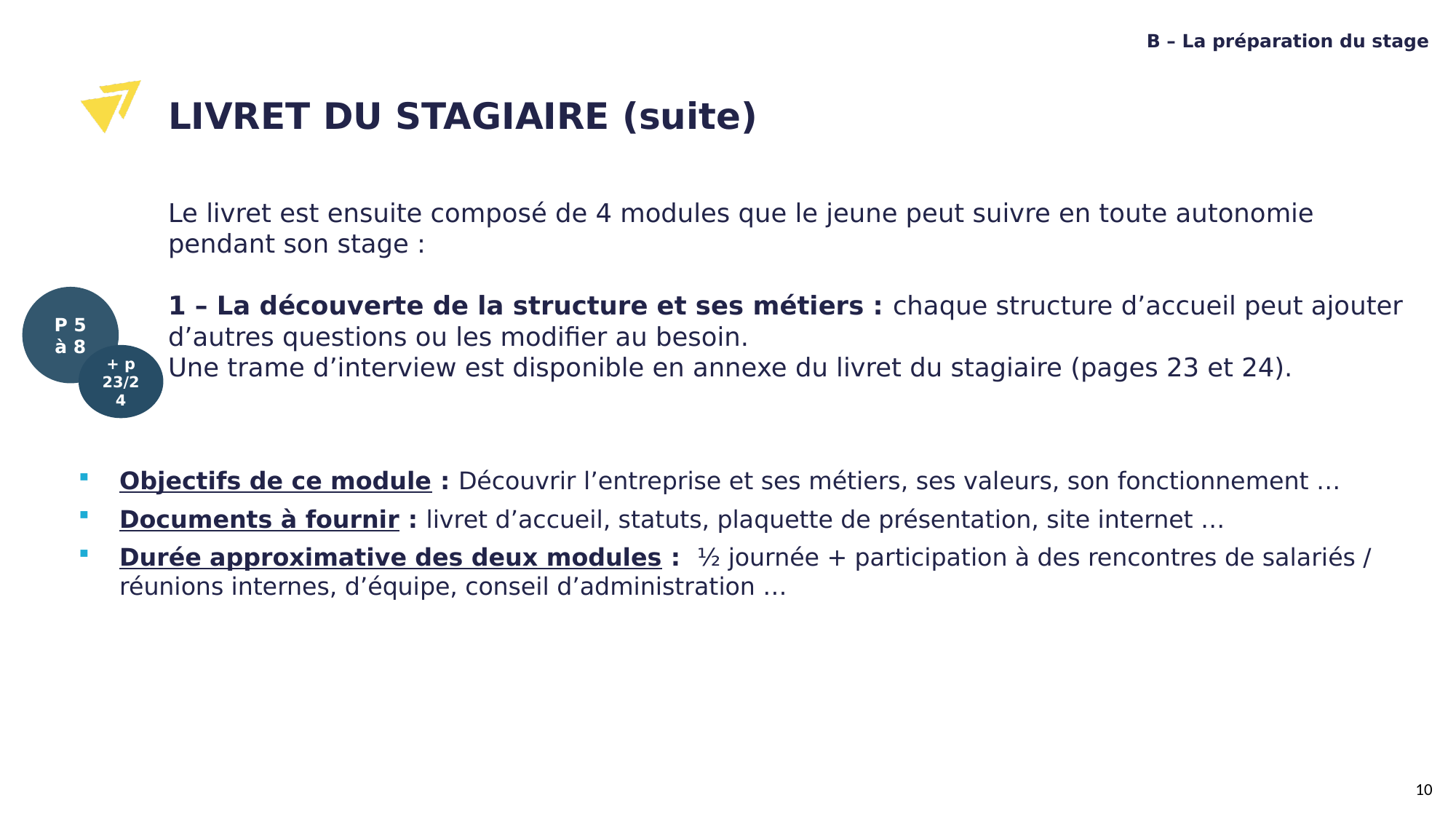

B – La préparation du stage
LIVRET DU STAGIAIRE (suite)
Le livret est ensuite composé de 4 modules que le jeune peut suivre en toute autonomie pendant son stage :

1 – La découverte de la structure et ses métiers : chaque structure d’accueil peut ajouter d’autres questions ou les modifier au besoin.
Une trame d’interview est disponible en annexe du livret du stagiaire (pages 23 et 24).
P 5 à 8
+ p 23/24
Objectifs de ce module : Découvrir l’entreprise et ses métiers, ses valeurs, son fonctionnement …
Documents à fournir : livret d’accueil, statuts, plaquette de présentation, site internet …
Durée approximative des deux modules :  ½ journée + participation à des rencontres de salariés / réunions internes, d’équipe, conseil d’administration …
10